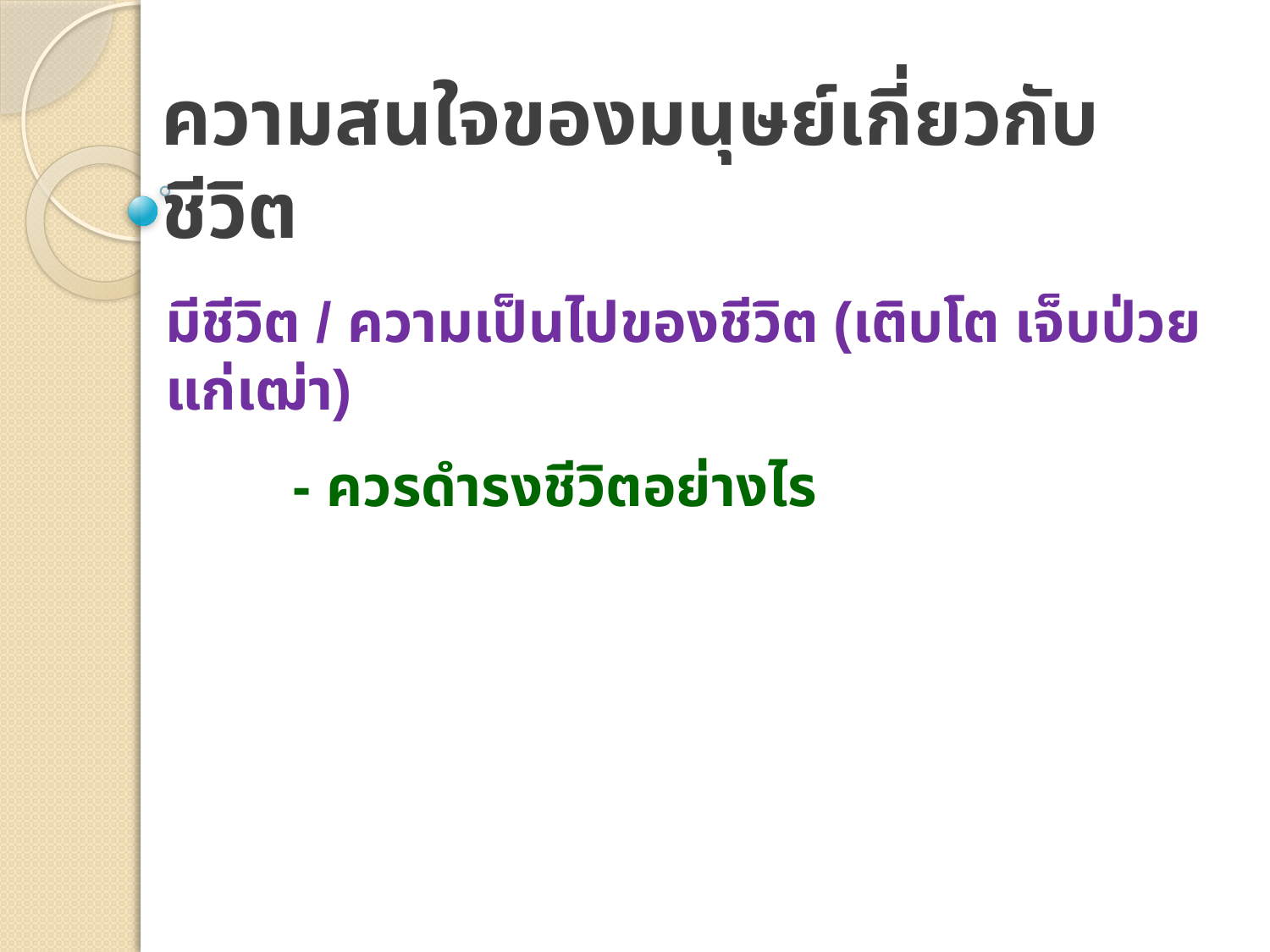

# ความสนใจของมนุษย์เกี่ยวกับชีวิต
มีชีวิต / ความเป็นไปของชีวิต (เติบโต เจ็บป่วย แก่เฒ่า)
	- ควรดำรงชีวิตอย่างไร